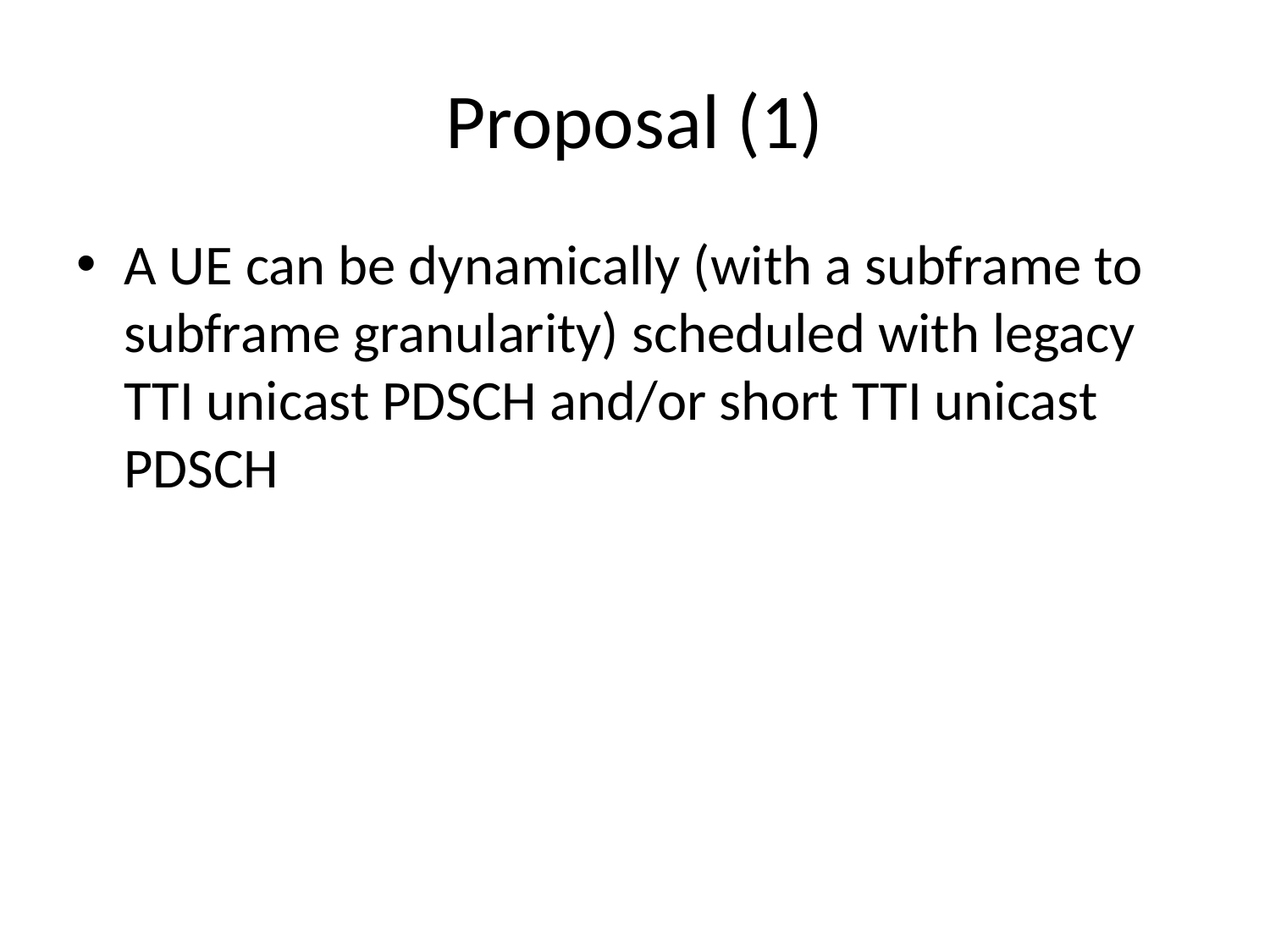

# Proposal (1)
A UE can be dynamically (with a subframe to subframe granularity) scheduled with legacy TTI unicast PDSCH and/or short TTI unicast PDSCH